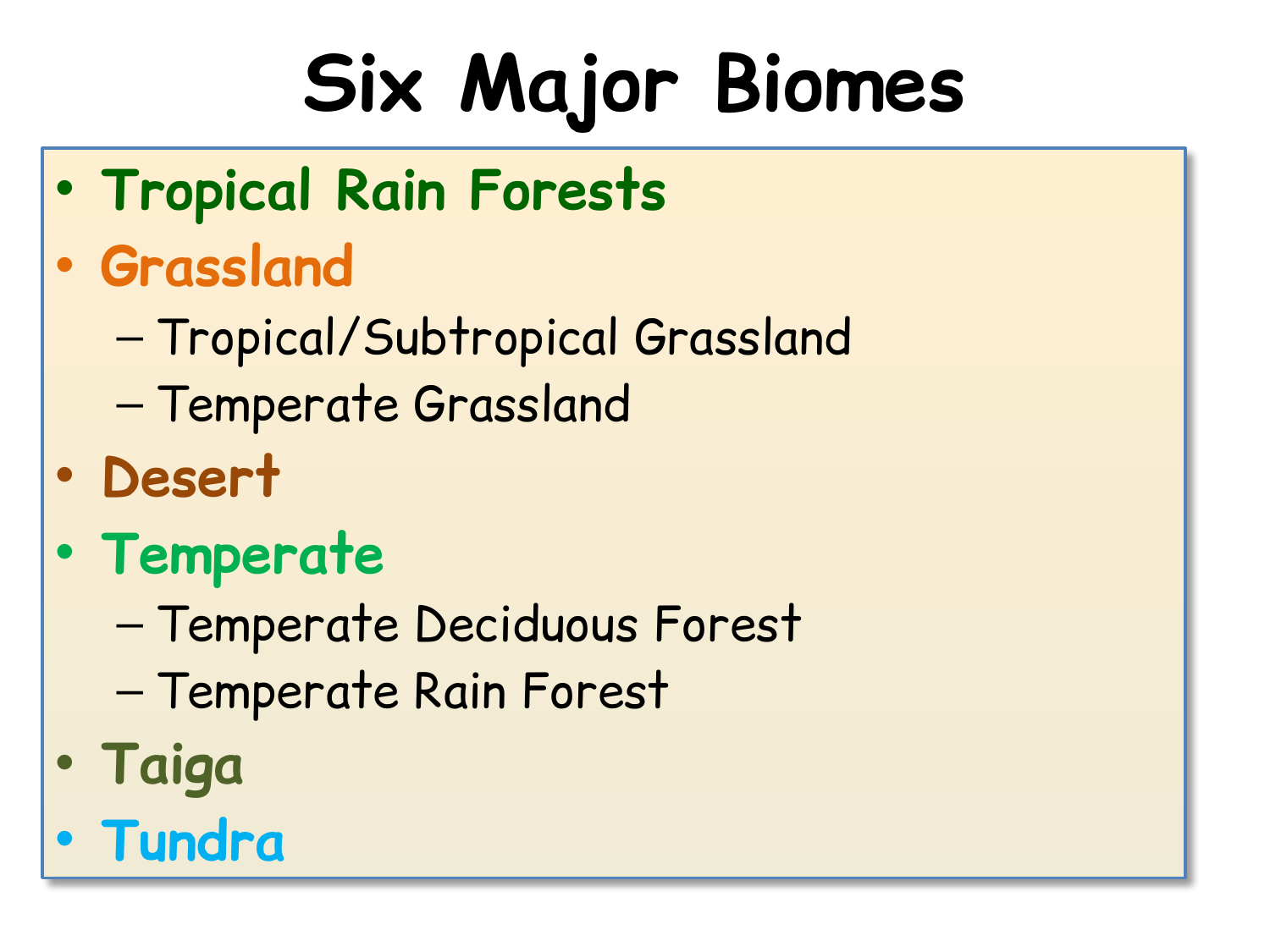

# Six Major Biomes
Tropical Rain Forests
Grassland
Tropical/Subtropical Grassland
Temperate Grassland
Desert
Temperate
Temperate Deciduous Forest
Temperate Rain Forest
Taiga
Tundra